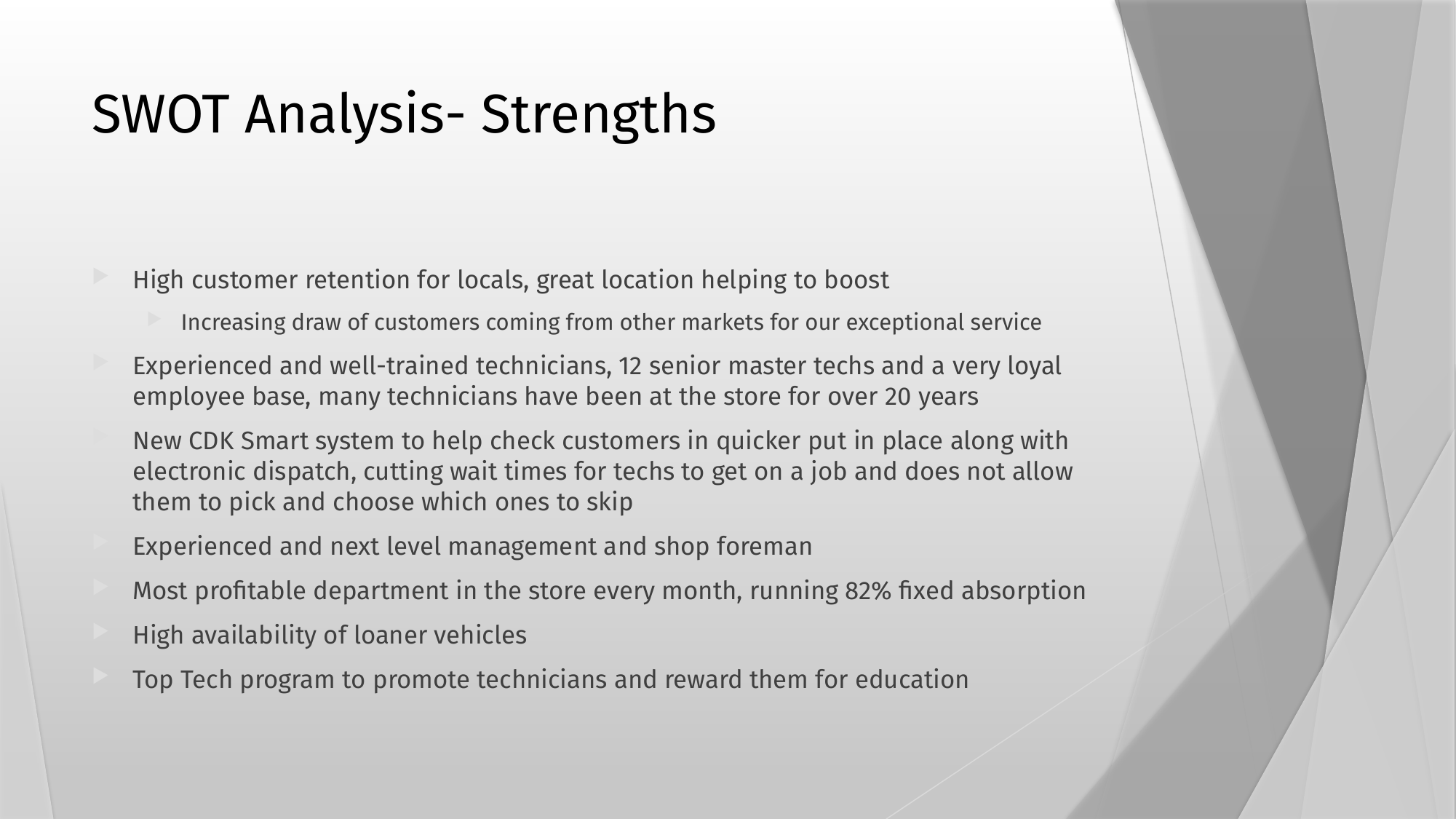

# SWOT Analysis- Strengths
High customer retention for locals, great location helping to boost
Increasing draw of customers coming from other markets for our exceptional service
Experienced and well-trained technicians, 12 senior master techs and a very loyal employee base, many technicians have been at the store for over 20 years
New CDK Smart system to help check customers in quicker put in place along with electronic dispatch, cutting wait times for techs to get on a job and does not allow them to pick and choose which ones to skip
Experienced and next level management and shop foreman
Most profitable department in the store every month, running 82% fixed absorption
High availability of loaner vehicles
Top Tech program to promote technicians and reward them for education